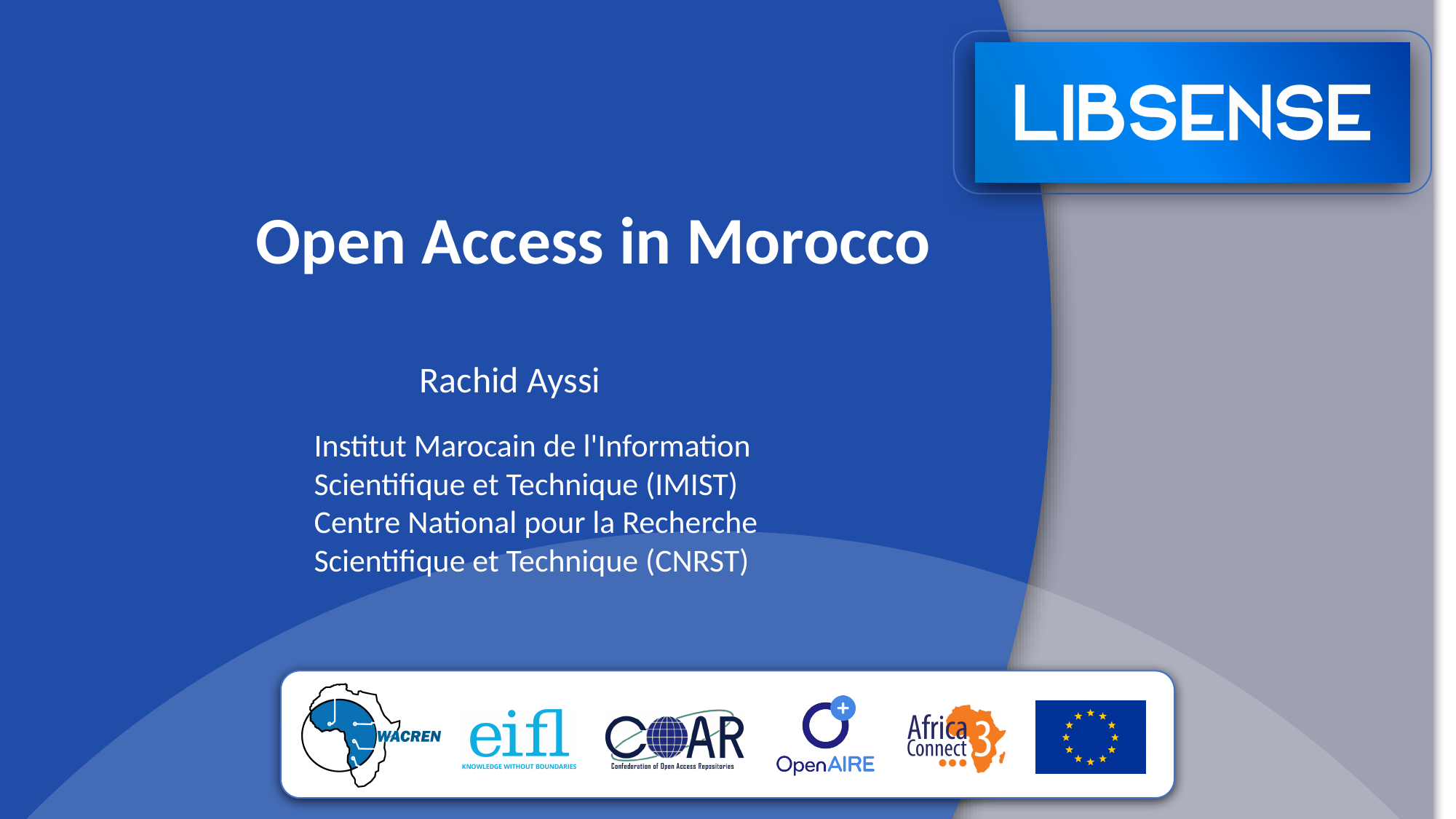

Open Access in Morocco
Rachid Ayssi
Institut Marocain de l'Information Scientifique et Technique (IMIST)
Centre National pour la Recherche Scientifique et Technique (CNRST)